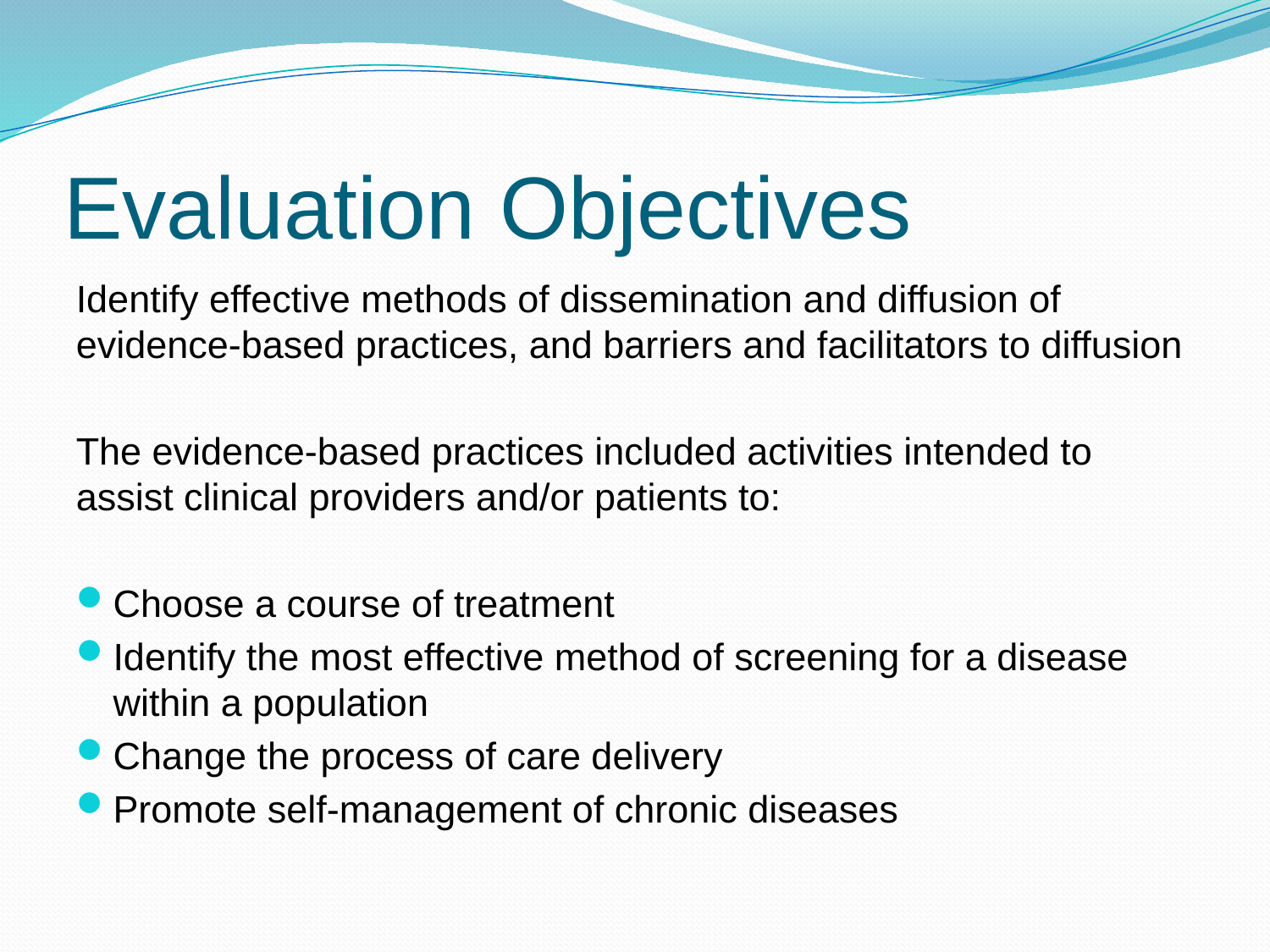

# Evaluation Objectives
Identify effective methods of dissemination and diffusion of evidence-based practices, and barriers and facilitators to diffusion

The evidence-based practices included activities intended to assist clinical providers and/or patients to:

Choose a course of treatment
Identify the most effective method of screening for a disease within a population
Change the process of care delivery
Promote self-management of chronic diseases